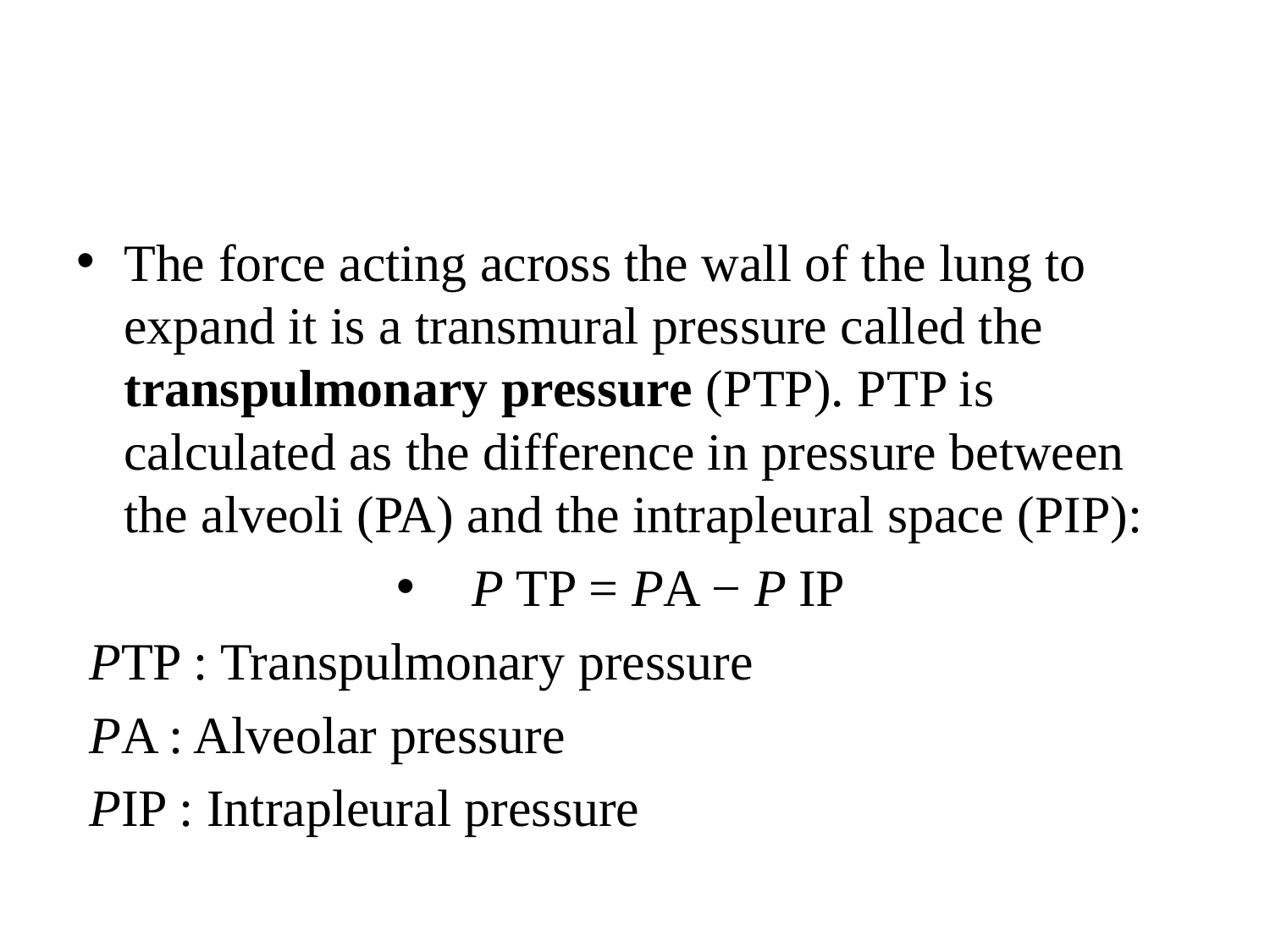

#
The force acting across the wall of the lung to expand it is a transmural pressure called the transpulmonary pressure (PTP). PTP is calculated as the difference in pressure between the alveoli (PA) and the intrapleural space (PIP):
P TP = PA − P IP
 PTP : Transpulmonary pressure
 PA : Alveolar pressure
 PIP : Intrapleural pressure